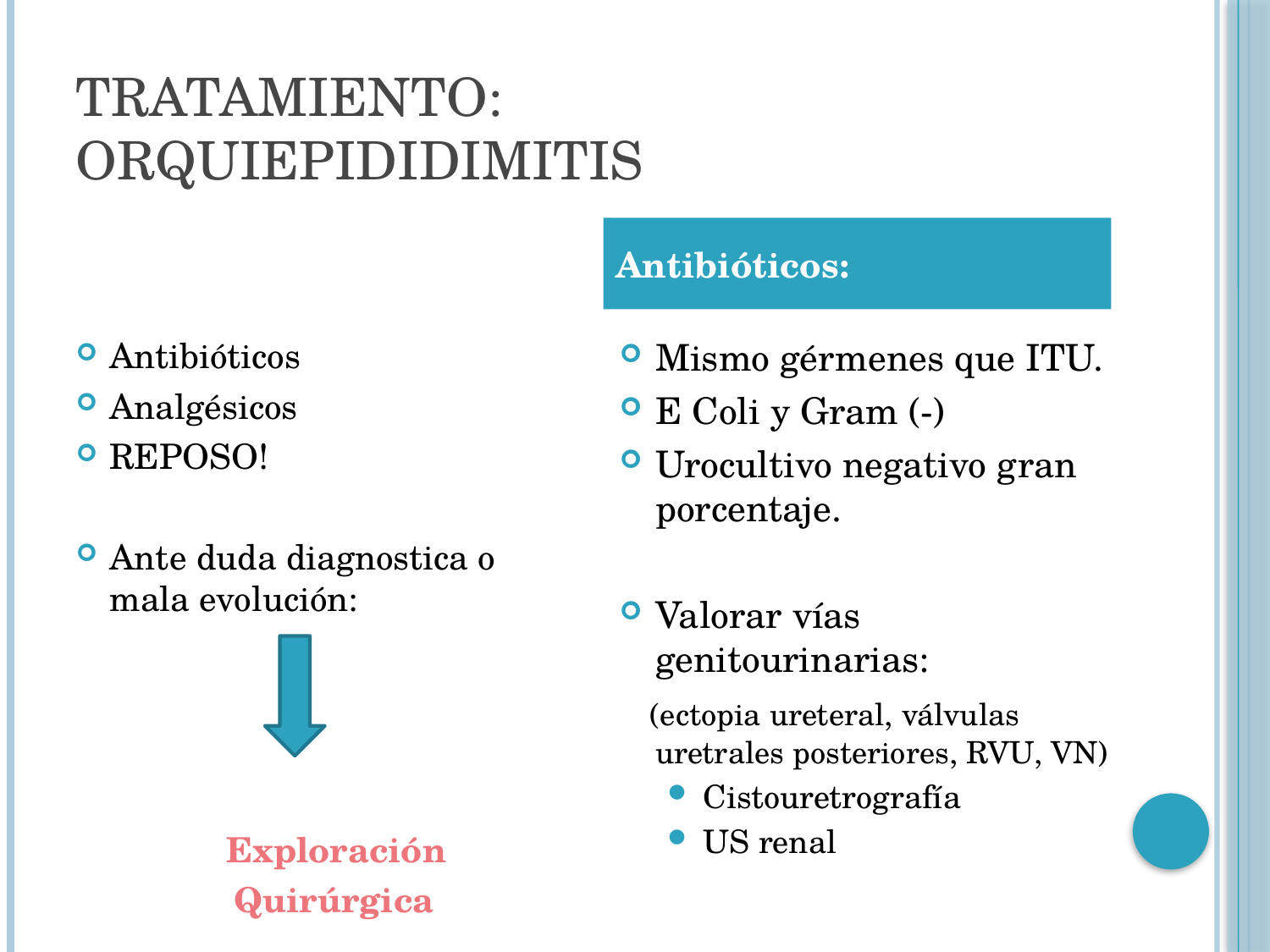

# Tratamiento: Orquiepididimitis
Antibióticos:
Antibióticos
Analgésicos
REPOSO!

Ante duda diagnostica o mala evolución:

	Exploración
  Quirúrgica
Mismo gérmenes que ITU.
E Coli y Gram (-)
Urocultivo negativo gran porcentaje.

Valorar vías genitourinarias:
   (ectopia ureteral, válvulas uretrales posteriores, RVU, VN)
Cistouretrografía
US renal